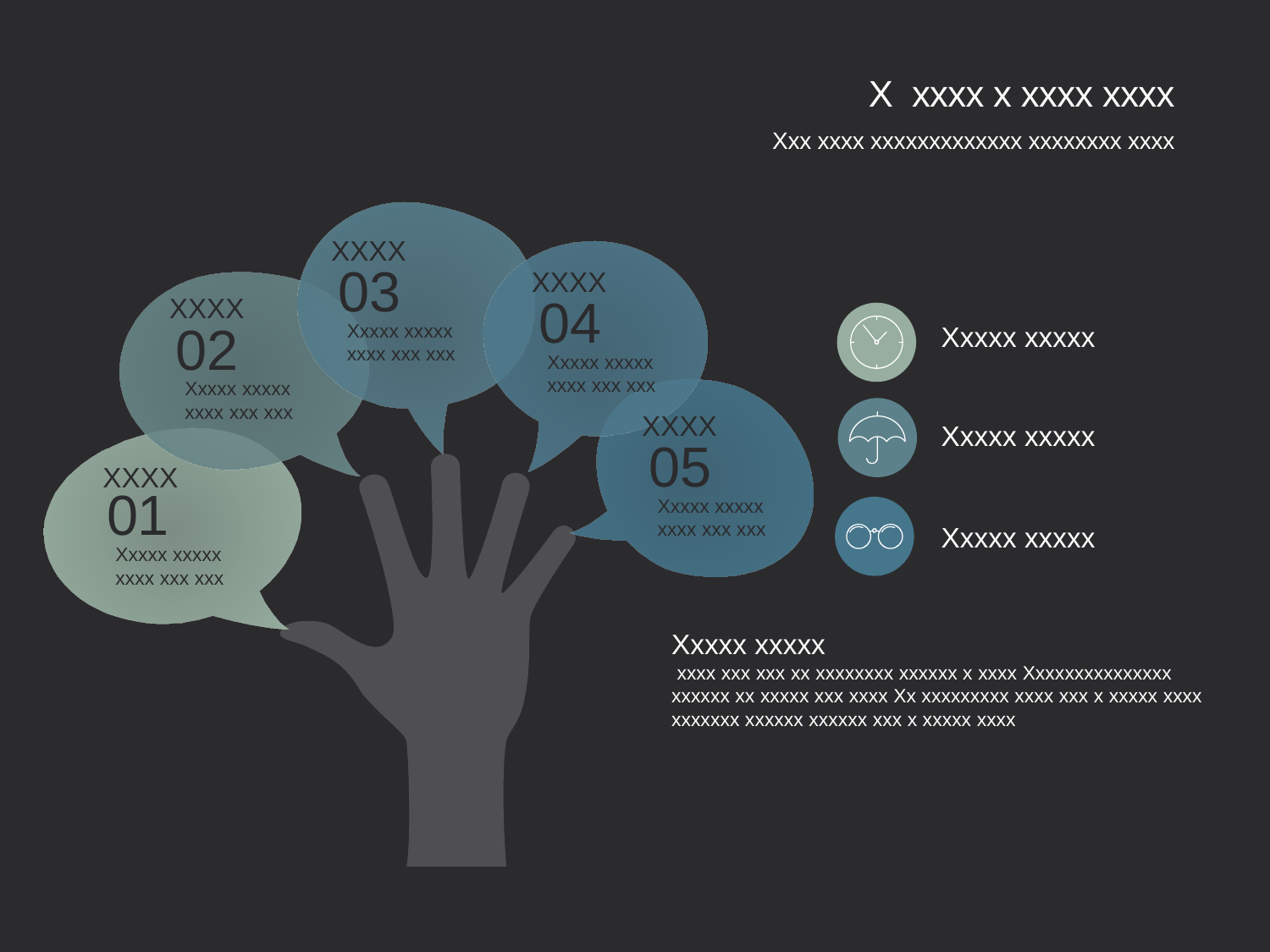

# X  xxxx x xxxx xxxx
Xxx xxxx xxxxxxxxxxxxx xxxxxxxx xxxx

XXXX

03
XXXX

04
XXXX

02
Xxxxx xxxxx xxxx xxx xxx
Xxxxx xxxxx
Xxxxx xxxxx xxxx xxx xxx
Xxxxx xxxxx xxxx xxx xxx

XXXX
Xxxxx xxxxx
05

XXXX
01
Xxxxx xxxxx xxxx xxx xxx

Xxxxx xxxxx
Xxxxx xxxxx xxxx xxx xxx
Xxxxx xxxxx
 xxxx xxx xxx xx xxxxxxxx xxxxxx x xxxx Xxxxxxxxxxxxxxx xxxxxx xx xxxxx xxx xxxx Xx xxxxxxxxx xxxx xxx x xxxxx xxxx xxxxxxx xxxxxx xxxxxx xxx x xxxxx xxxx